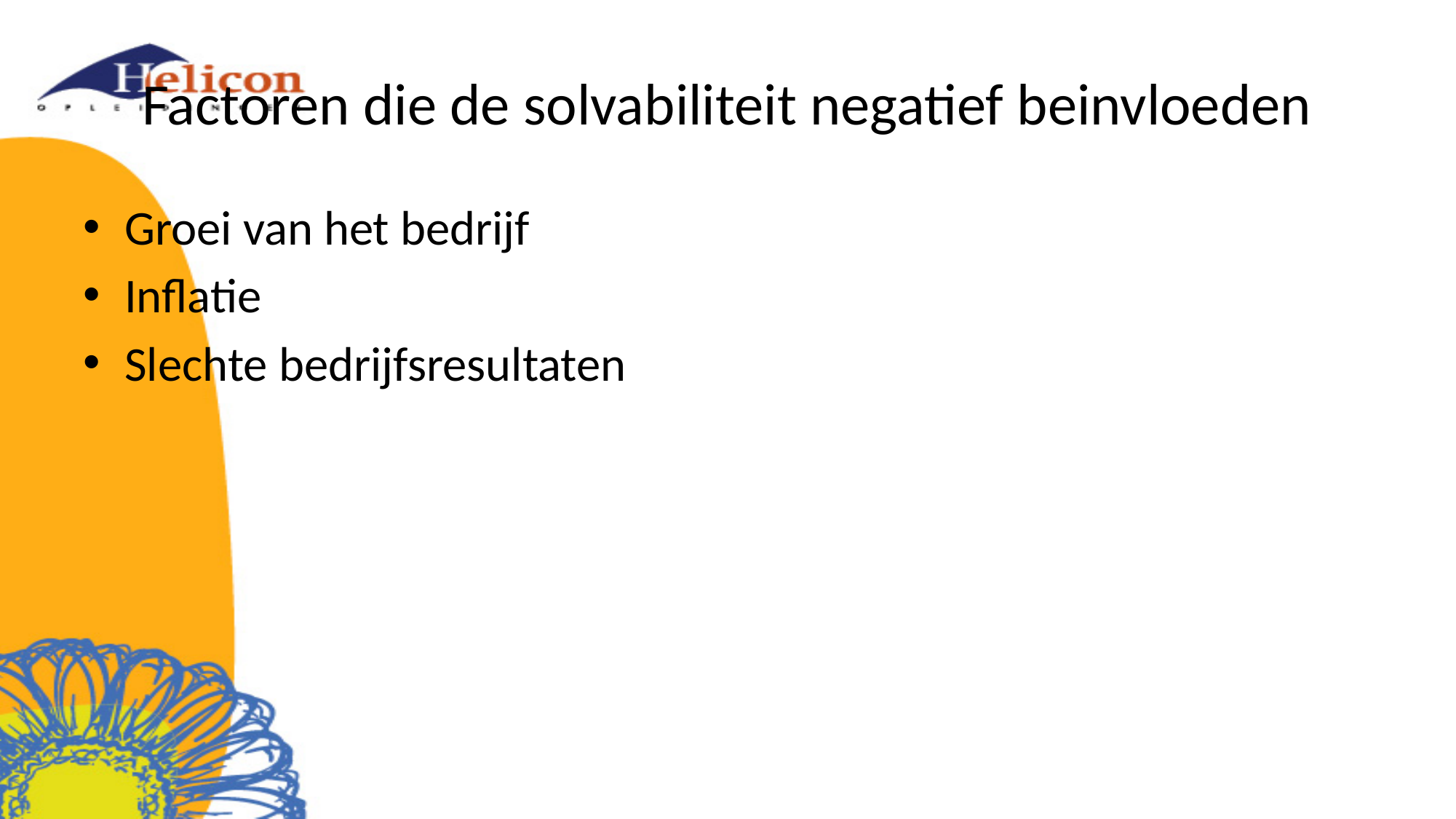

# Factoren die de solvabiliteit negatief beinvloeden
Groei van het bedrijf
Inflatie
Slechte bedrijfsresultaten